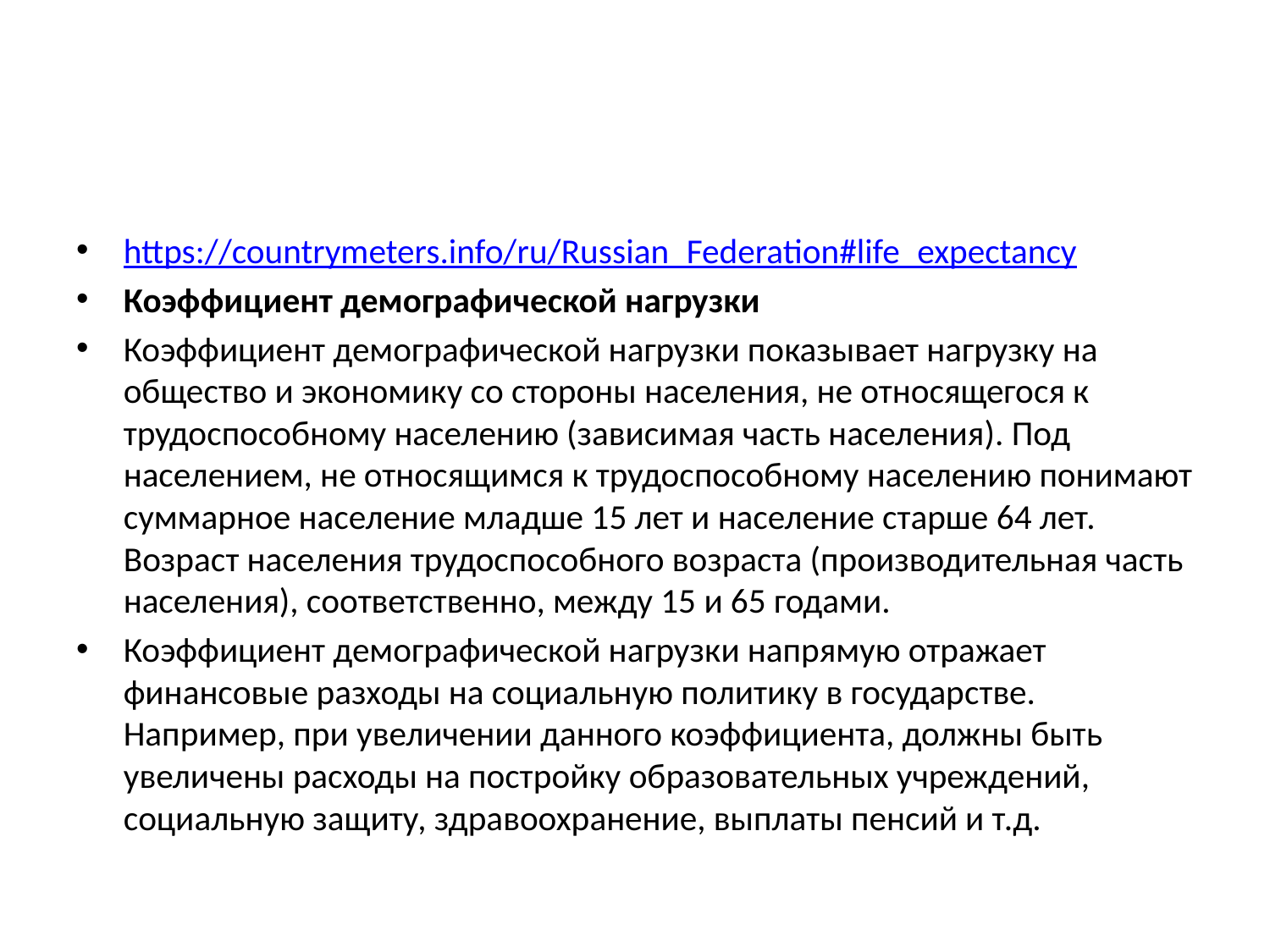

#
https://countrymeters.info/ru/Russian_Federation#life_expectancy
Коэффициент демографической нагрузки
Коэффициент демографической нагрузки показывает нагрузку на общество и экономику со стороны населения, не относящегося к трудоспособному населению (зависимая часть населения). Под населением, не относящимся к трудоспособному населению понимают суммарное население младше 15 лет и население старше 64 лет. Возраст населения трудоспособного возраста (производительная часть населения), соответственно, между 15 и 65 годами.
Коэффициент демографической нагрузки напрямую отражает финансовые разходы на социальную политику в государстве. Например, при увеличении данного коэффициента, должны быть увеличены расходы на постройку образовательных учреждений, социальную защиту, здравоохранение, выплаты пенсий и т.д.